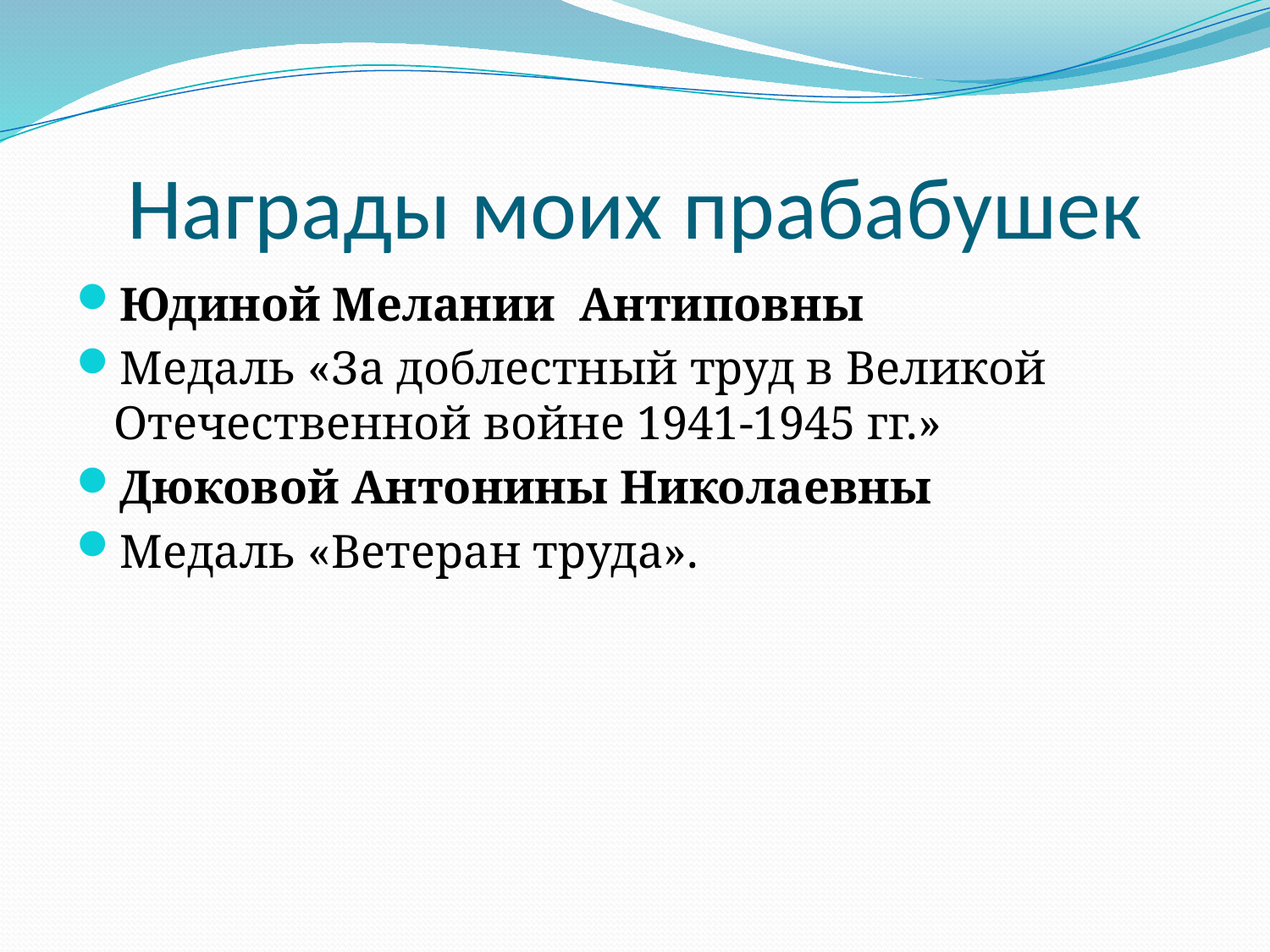

# Награды моих прабабушек
Юдиной Мелании  Антиповны
Медаль «За доблестный труд в Великой Отечественной войне 1941-1945 гг.»
Дюковой Антонины Николаевны
Медаль «Ветеран труда».